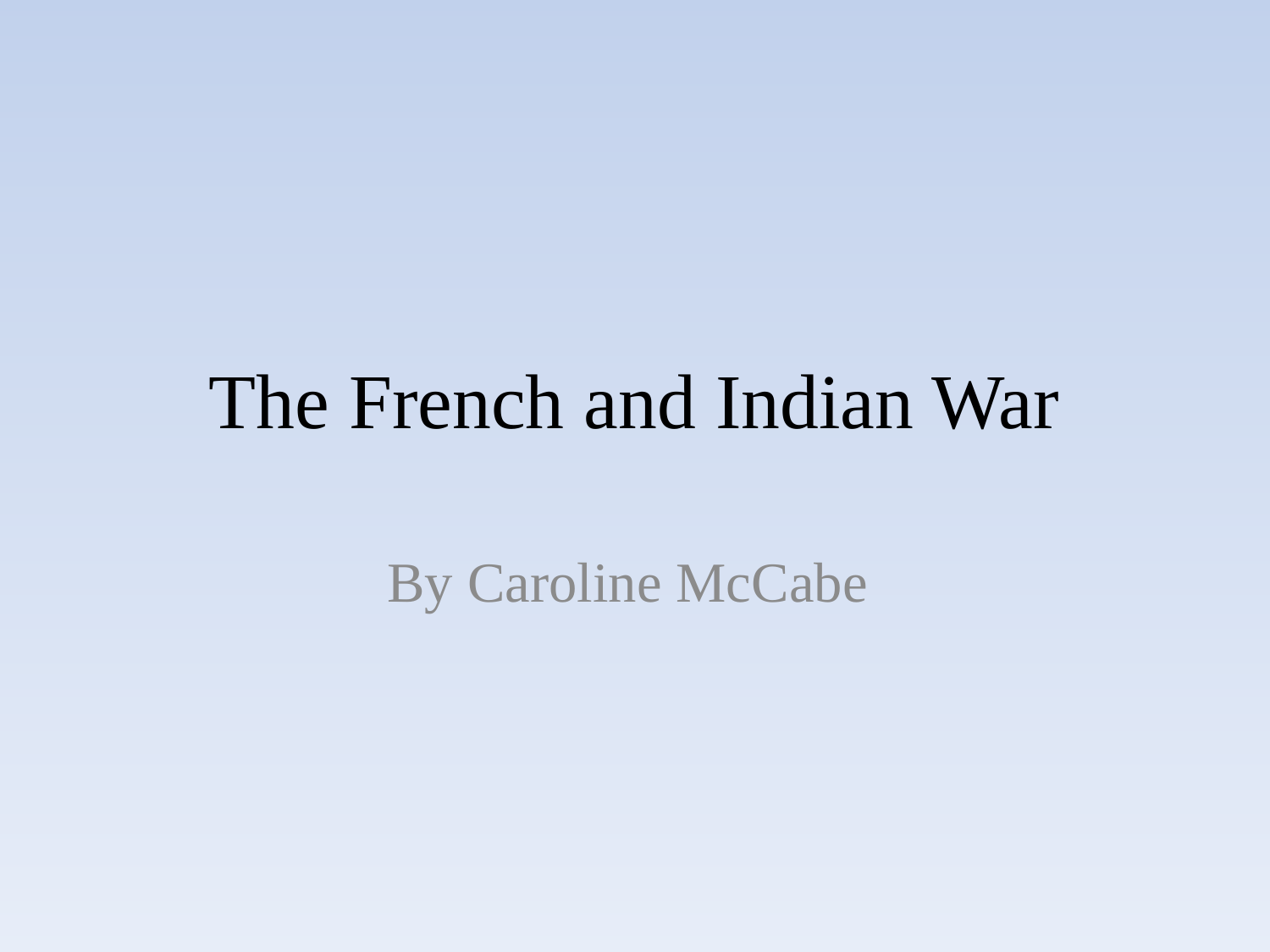

# The French and Indian War
By Caroline McCabe